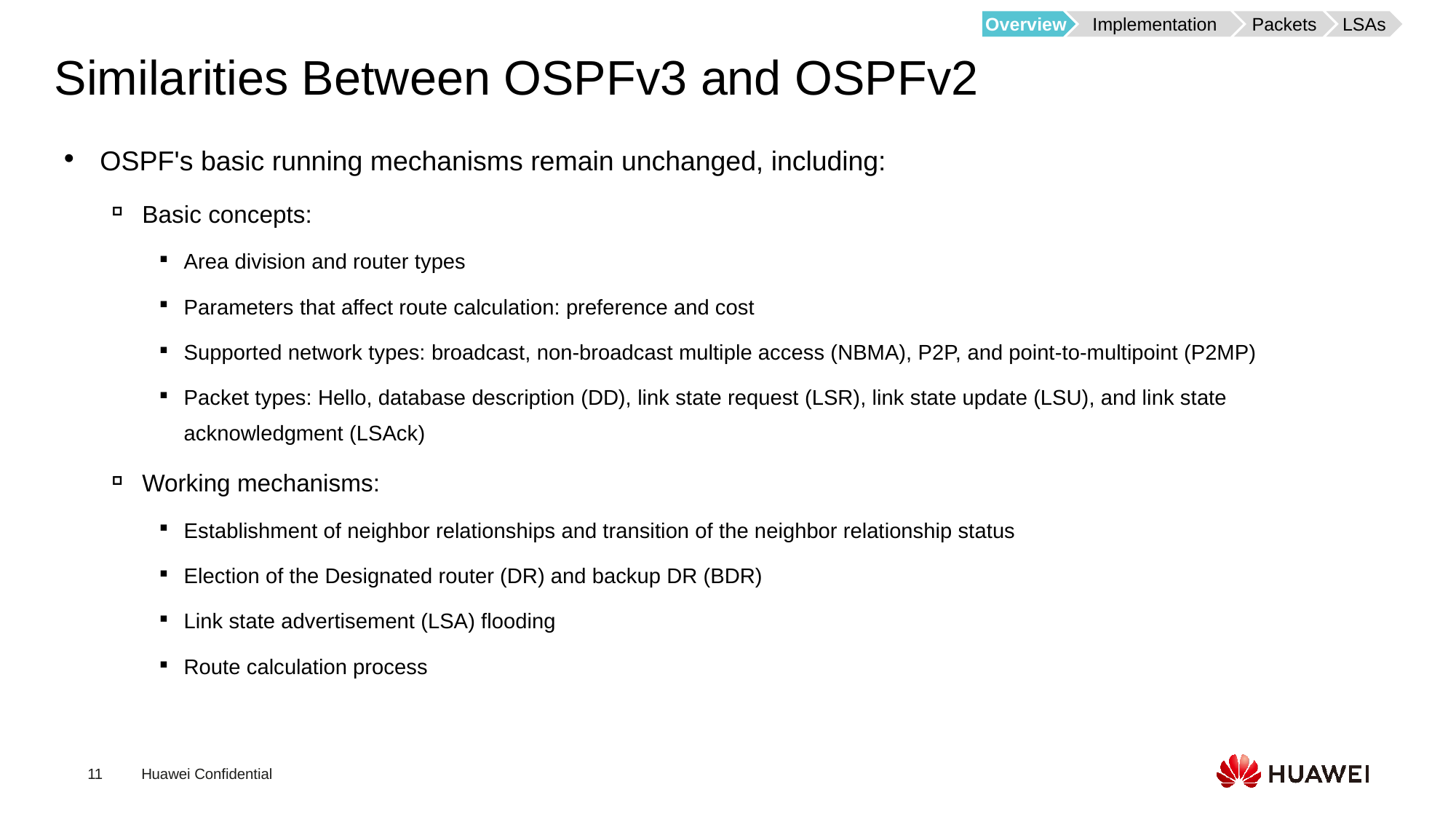

Overview
Implementation
Packets
LSAs
# Similarities Between OSPFv3 and OSPFv2
OSPF's basic running mechanisms remain unchanged, including:
Basic concepts:
Area division and router types
Parameters that affect route calculation: preference and cost
Supported network types: broadcast, non-broadcast multiple access (NBMA), P2P, and point-to-multipoint (P2MP)
Packet types: Hello, database description (DD), link state request (LSR), link state update (LSU), and link state acknowledgment (LSAck)
Working mechanisms:
Establishment of neighbor relationships and transition of the neighbor relationship status
Election of the Designated router (DR) and backup DR (BDR)
Link state advertisement (LSA) flooding
Route calculation process